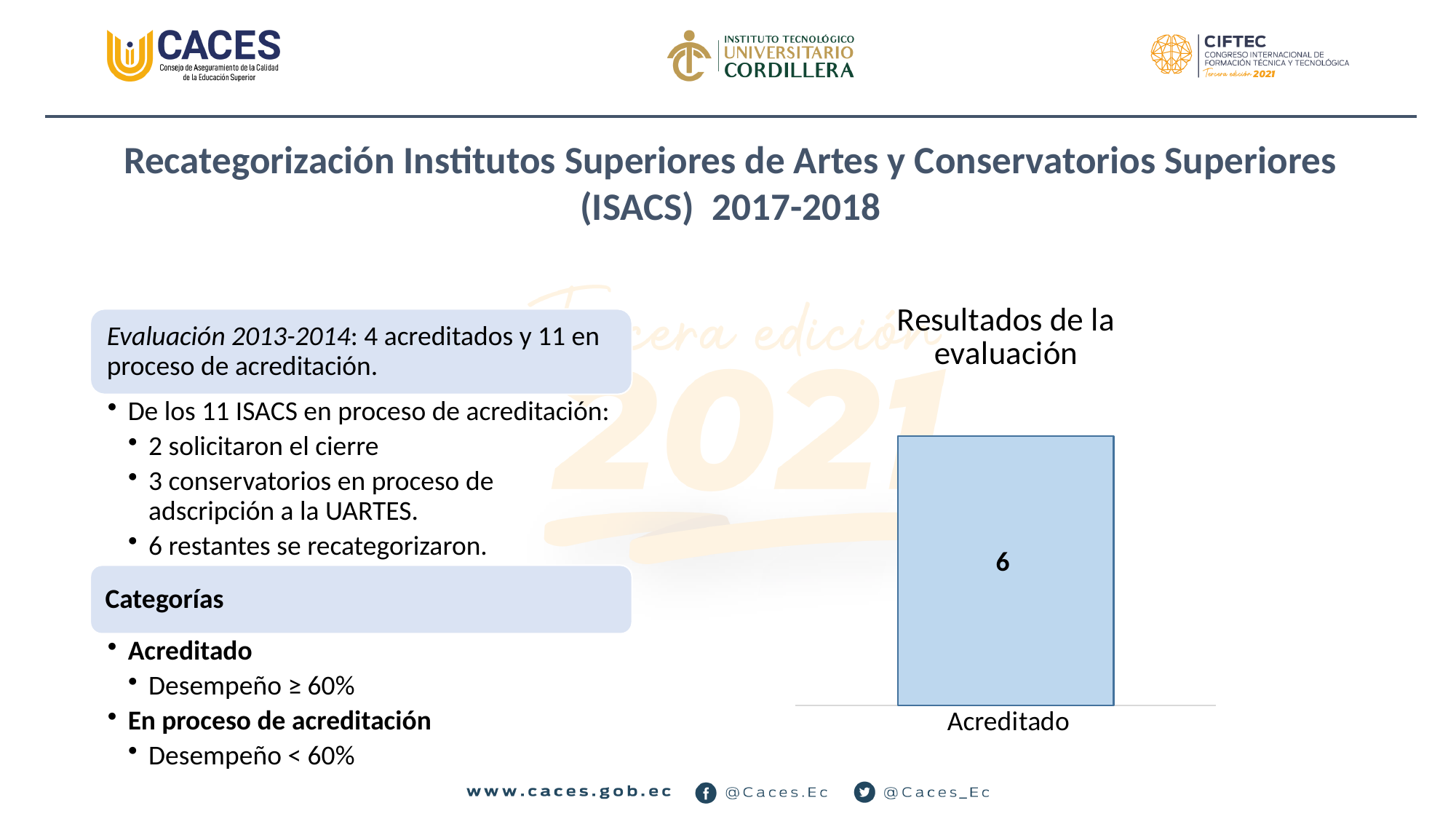

Recategorización Institutos Superiores de Artes y Conservatorios Superiores (ISACS)  2017-2018

### Chart: Resultados de la evaluación

| Category |  |
|---|---|
|  Acreditado | 6.0 |
Evaluación 2013-2014: 4 acreditados y 11 en proceso de acreditación.
De los 11 ISACS en proceso de acreditación:
2 solicitaron el cierre
3 conservatorios en proceso de adscripción a la UARTES.
6 restantes se recategorizaron.
Categorías
Acreditado
Desempeño ≥ 60%
En proceso de acreditación
Desempeño < 60%